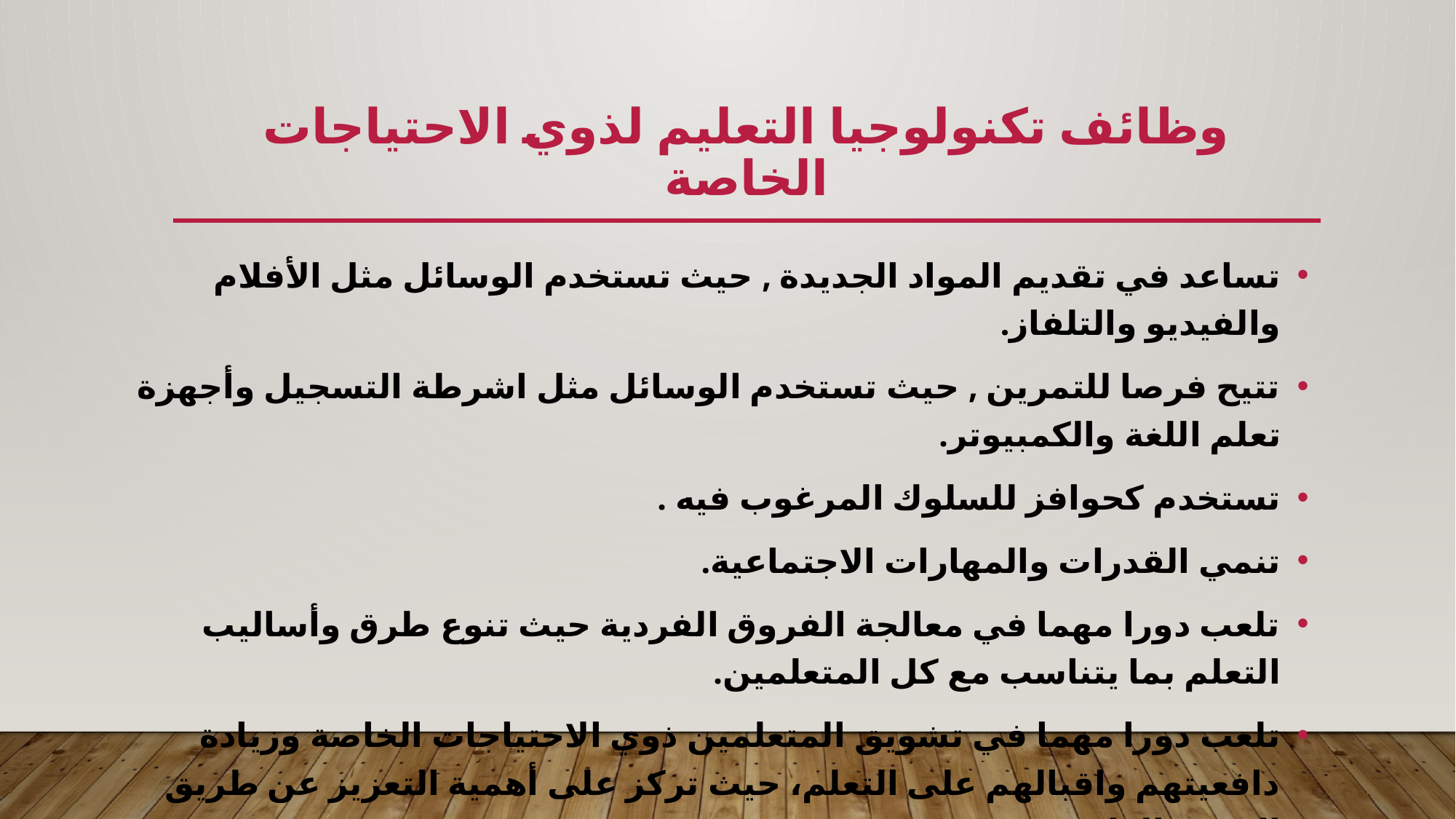

# وظائف تكنولوجيا التعليم لذوي الاحتياجات الخاصة
تساعد في تقديم المواد الجديدة , حيث تستخدم الوسائل مثل الأفلام والفيديو والتلفاز.
تتيح فرصا للتمرين , حيث تستخدم الوسائل مثل اشرطة التسجيل وأجهزة تعلم اللغة والكمبيوتر.
تستخدم كحوافز للسلوك المرغوب فيه .
تنمي القدرات والمهارات الاجتماعية.
تلعب دورا مهما في معالجة الفروق الفردية حيث تنوع طرق وأساليب التعلم بما يتناسب مع كل المتعلمين.
تلعب دورا مهما في تشويق المتعلمين ذوي الاحتياجات الخاصة وزيادة دافعيتهم واقبالهم على التعلم، حيث تركز على أهمية التعزيز عن طريق التغذية الراجعة.